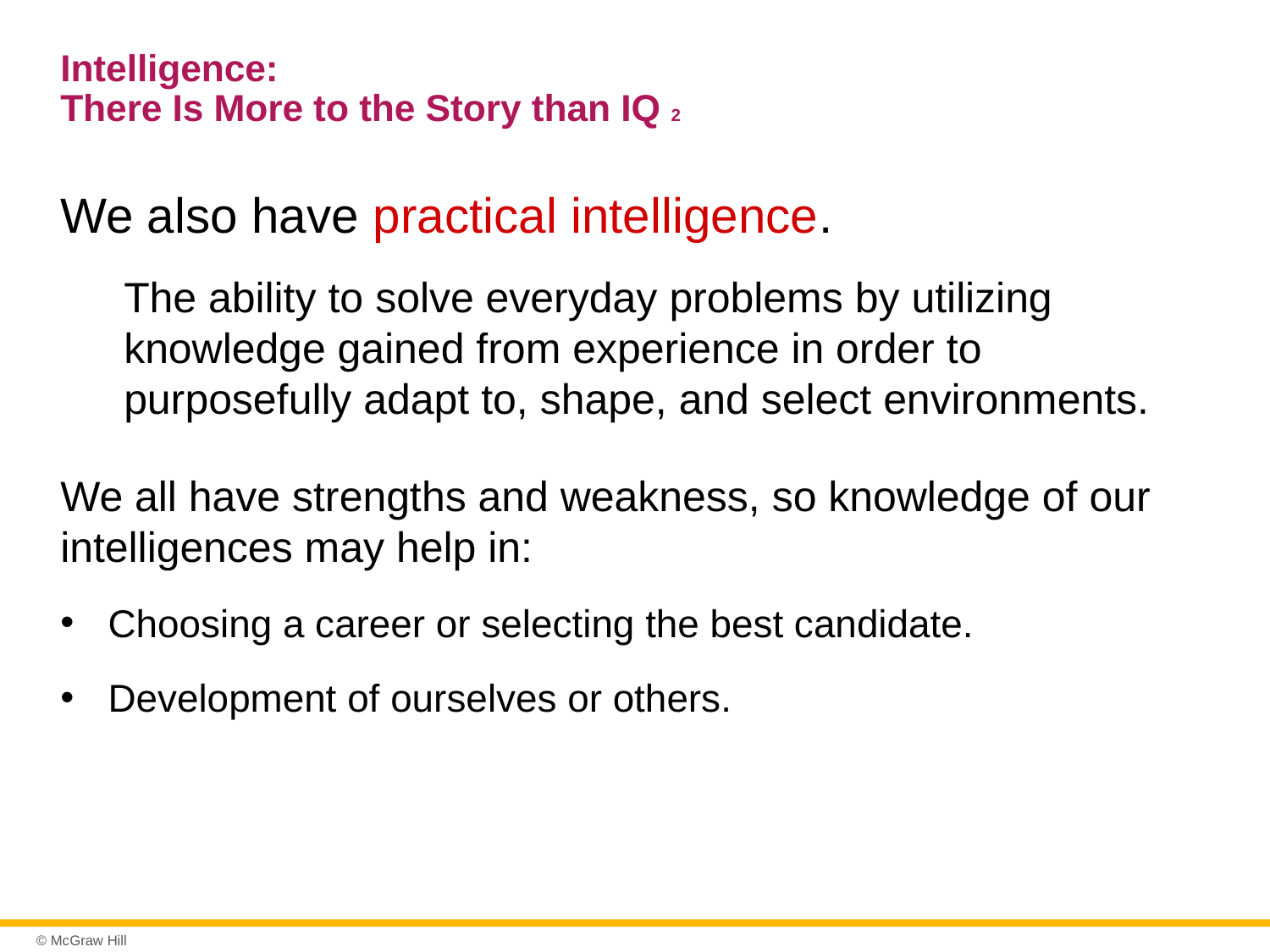

# Intelligence: There Is More to the Story than IQ 2
We also have practical intelligence.
The ability to solve everyday problems by utilizing knowledge gained from experience in order to purposefully adapt to, shape, and select environments.
We all have strengths and weakness, so knowledge of our intelligences may help in:
Choosing a career or selecting the best candidate.
Development of ourselves or others.